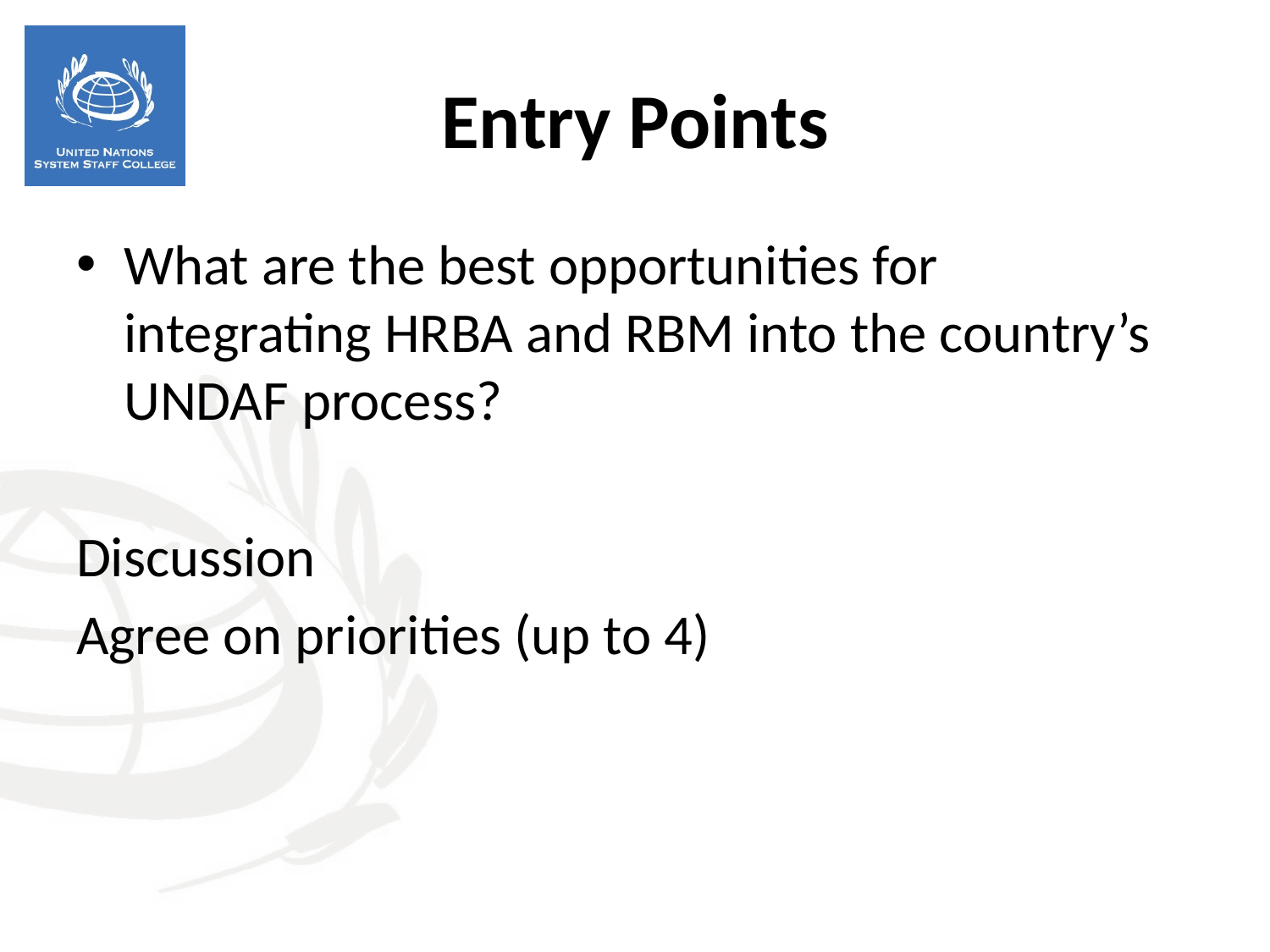

Entry Points
What are the best opportunities for integrating HRBA and RBM into the country’s UNDAF process?

Discussion
Agree on priorities (up to 4)